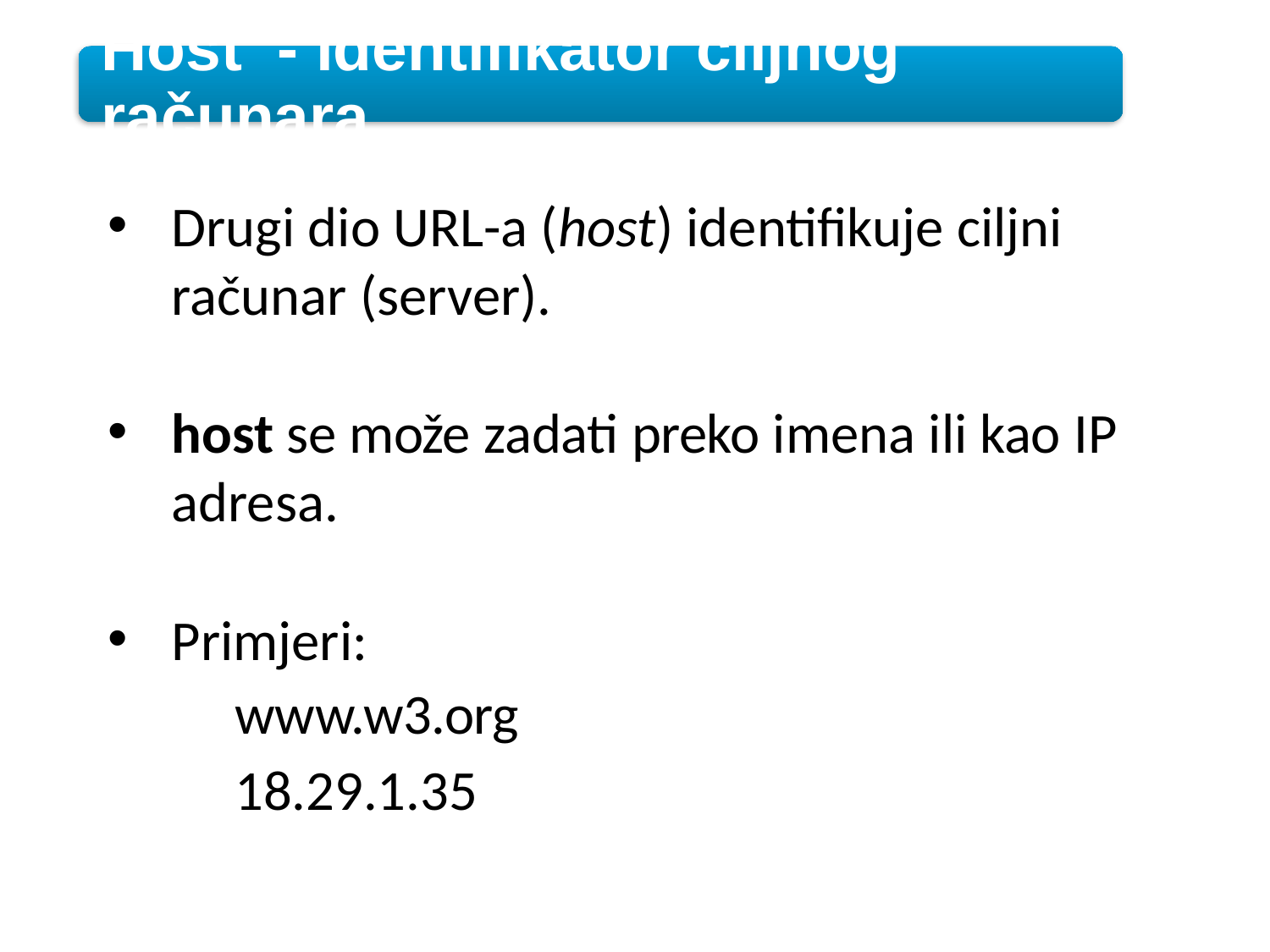

Host  - identifikator ciljnog računara
Drugi dio URL-a (host) identifikuje ciljni računar (server).

host se može zadati preko imena ili kao IP adresa.

Primjeri:
	www.w3.org
	18.29.1.35